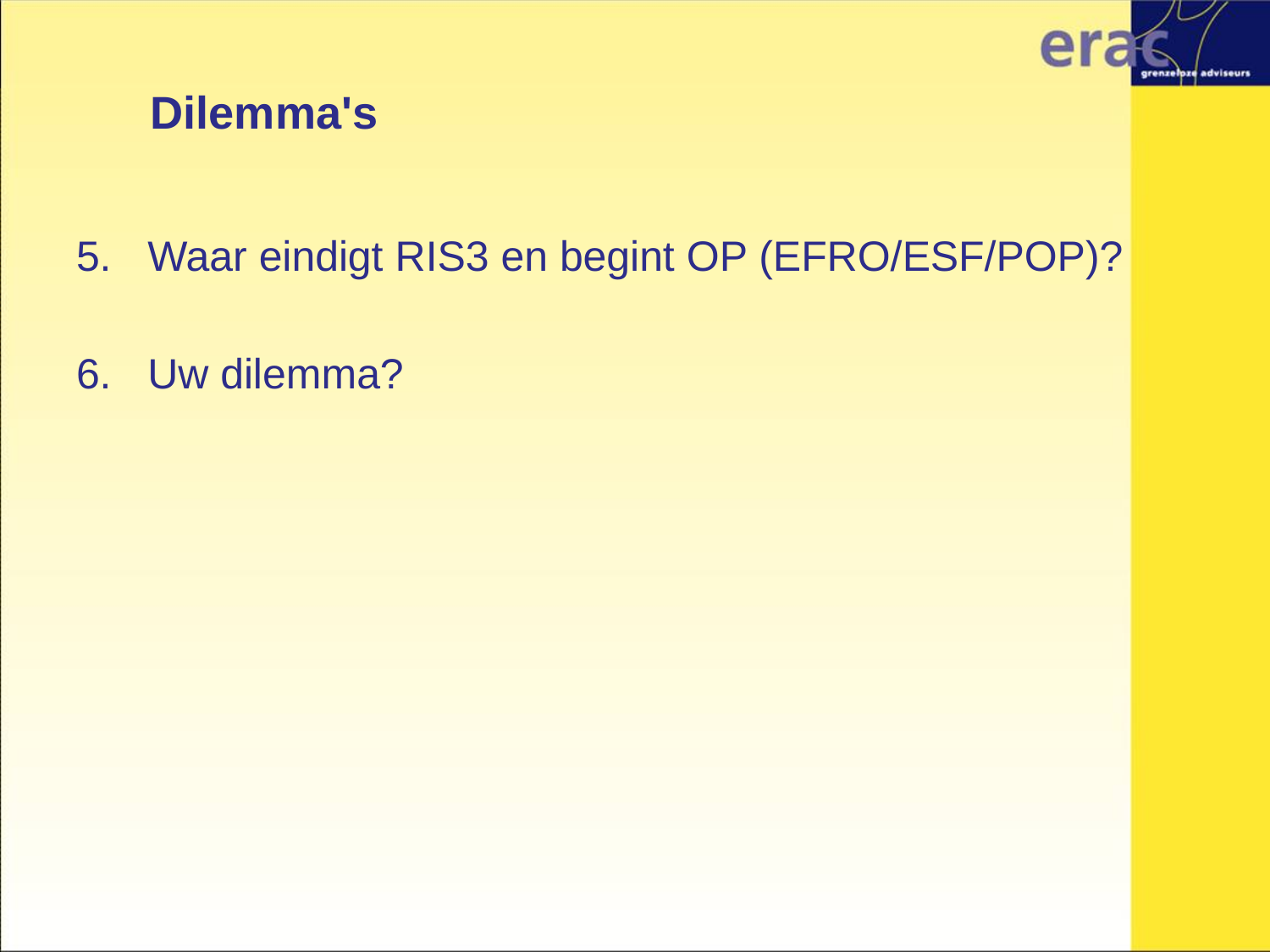

# Dilemma's
Waar eindigt RIS3 en begint OP (EFRO/ESF/POP)?

Uw dilemma?